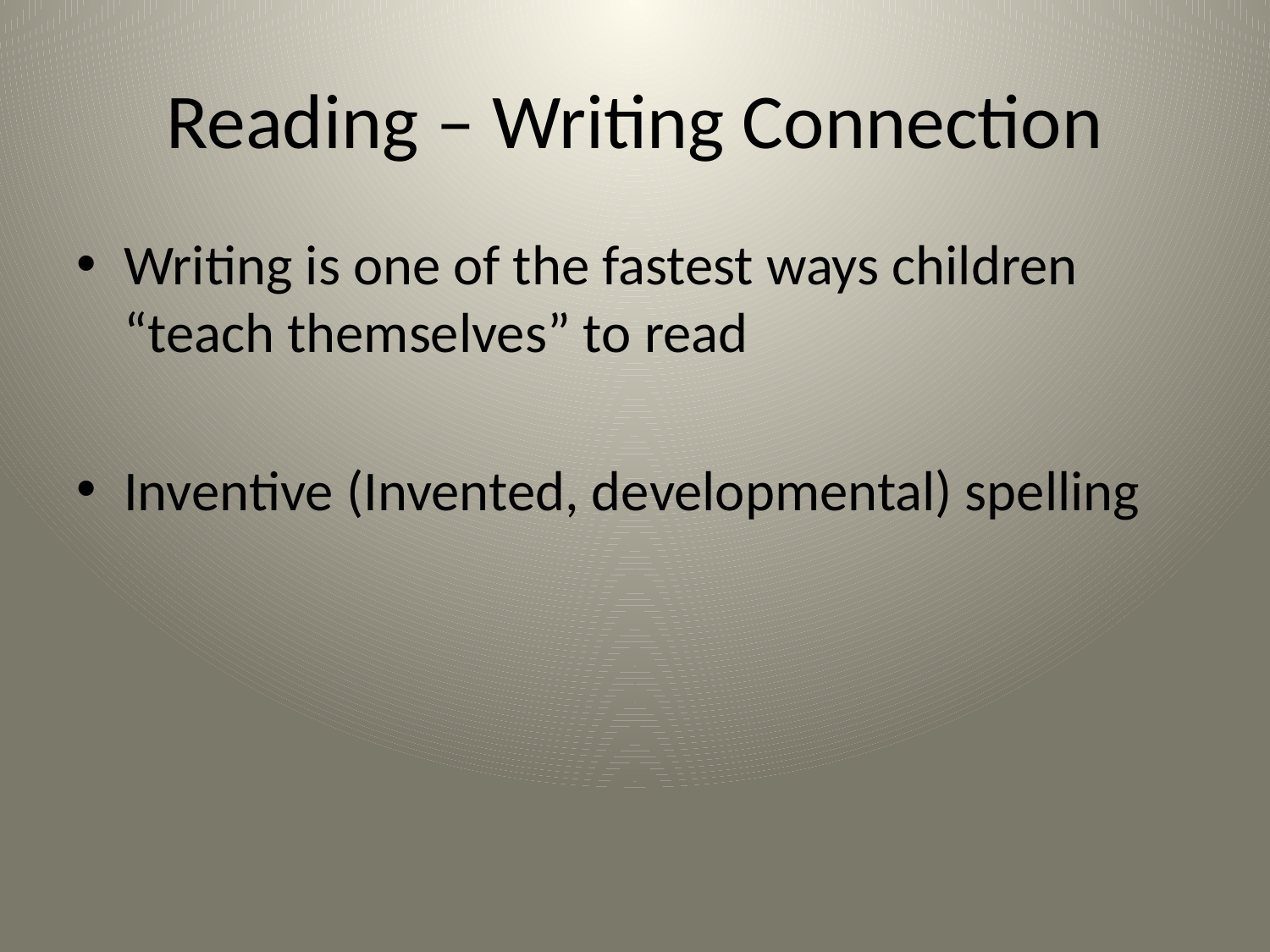

# Reading – Writing Connection
Writing is one of the fastest ways children “teach themselves” to read

Inventive (Invented, developmental) spelling